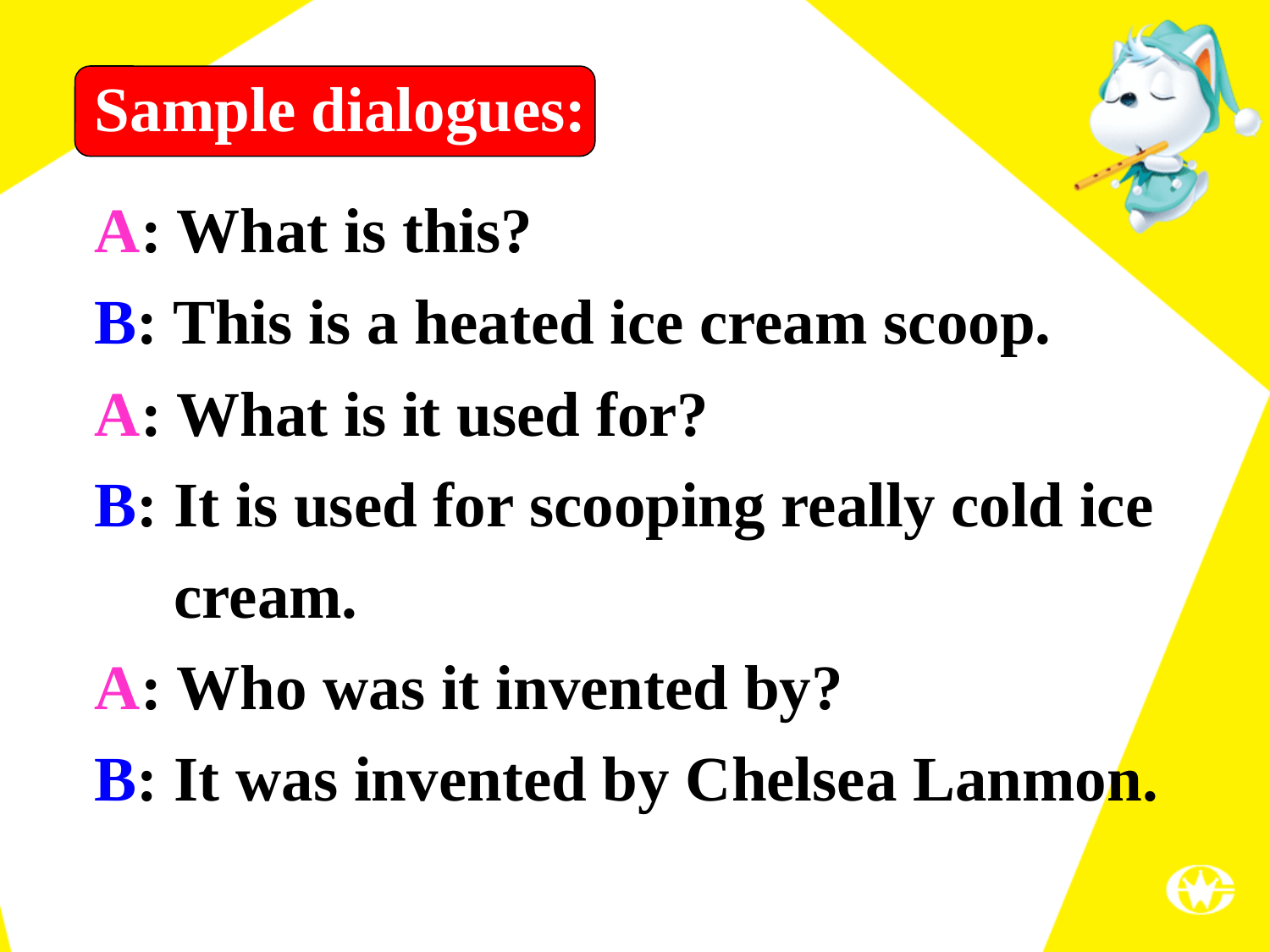

Sample dialogues:

A: What is this?
B: This is a heated ice cream scoop.
A: What is it used for?
B: It is used for scooping really cold ice
     cream.
A: Who was it invented by?
B: It was invented by Chelsea Lanmon.